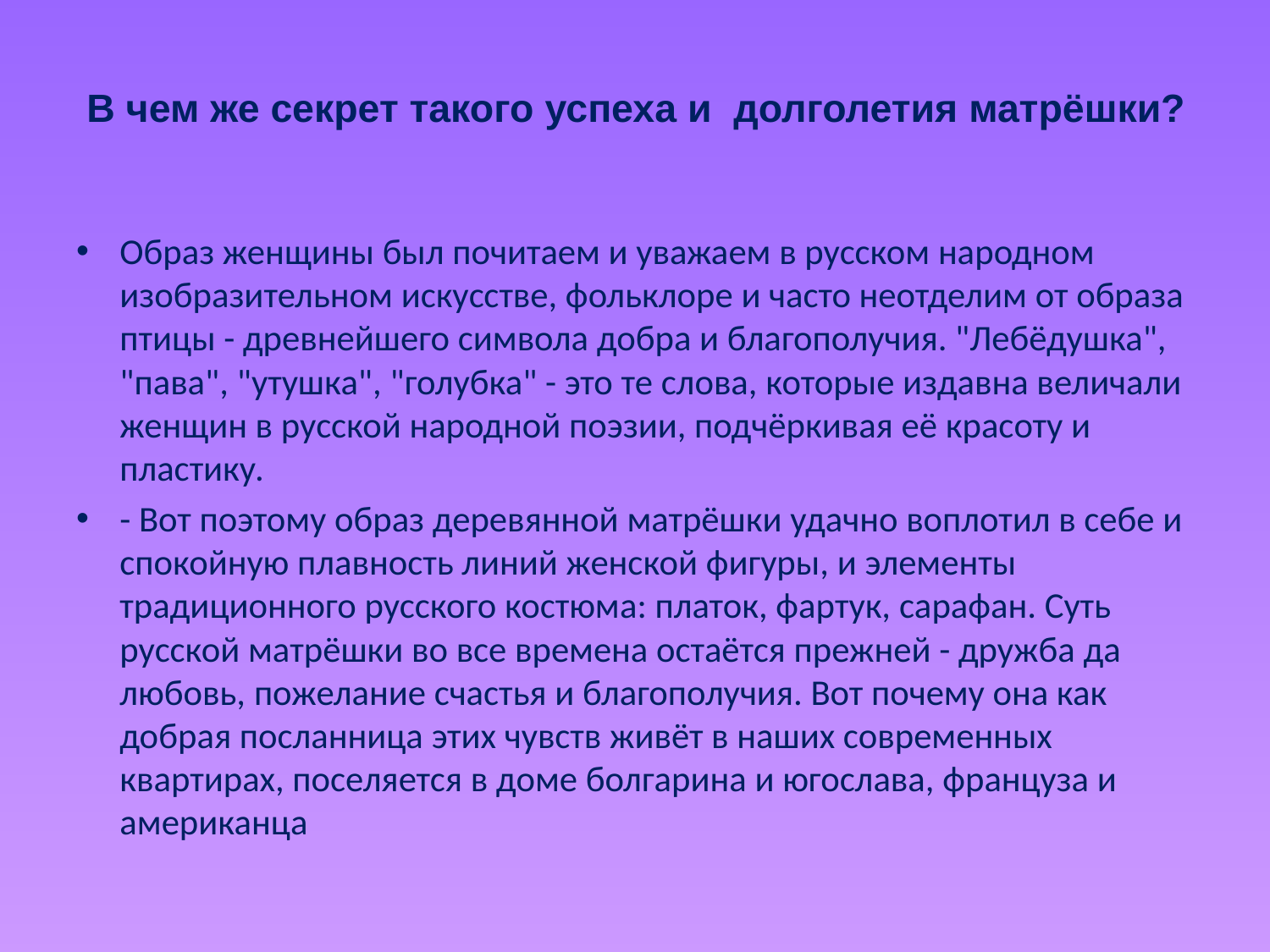

# В чем же секрет такого успеха и  долголетия матрёшки?
Образ женщины был почитаем и уважаем в русском народном изобразительном искусстве, фольклоре и часто неотделим от образа птицы - древнейшего символа добра и благополучия. "Лебёдушка", "пава", "утушка", "голубка" - это те слова, которые издавна величали женщин в русской народной поэзии, подчёркивая её красоту и пластику.
- Вот поэтому образ деревянной матрёшки удачно воплотил в себе и спокойную плавность линий женской фигуры, и элементы традиционного русского костюма: платок, фартук, сарафан. Суть русской матрёшки во все времена остаётся прежней - дружба да любовь, пожелание счастья и благополучия. Вот почему она как добрая посланница этих чувств живёт в наших современных квартирах, поселяется в доме болгарина и югослава, француза и американца